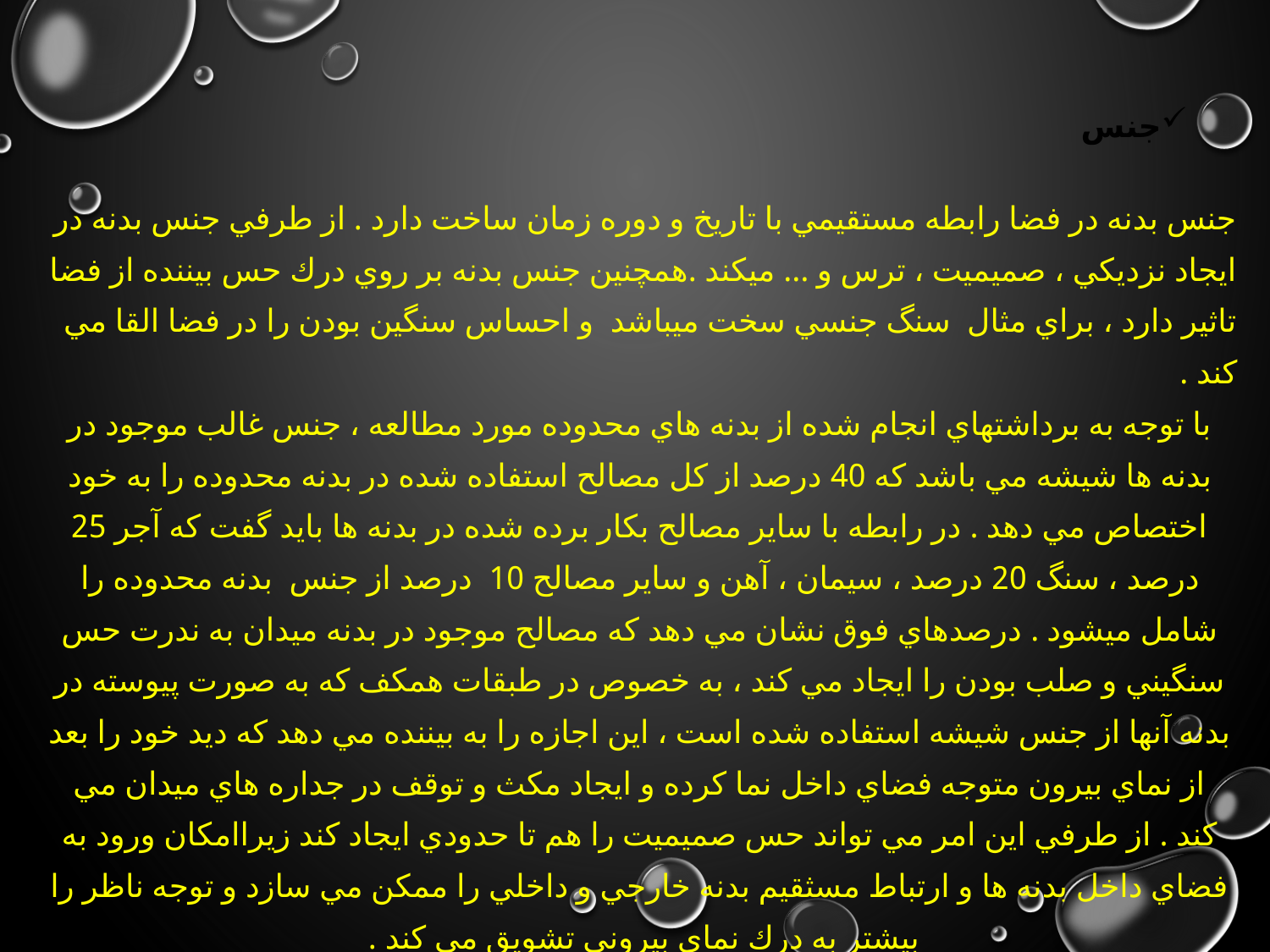

جنس
جنس بدنه در فضا رابطه مستقيمي با تاريخ و دوره زمان ساخت دارد . از طرفي جنس بدنه در ايجاد نزديكي ، صميميت ، ترس و … ميكند .همچنين جنس بدنه بر روي درك حس بيننده از فضا تاثير دارد ، براي مثال  سنگ جنسي سخت ميباشد  و احساس سنگين بودن را در فضا القا مي كند .
با توجه به برداشتهاي انجام شده از بدنه هاي محدوده مورد مطالعه ، جنس غالب موجود در بدنه ها شيشه مي باشد كه 40 درصد از كل مصالح استفاده شده در بدنه محدوده را به خود اختصاص مي دهد . در رابطه با ساير مصالح بكار برده شده در بدنه ها بايد گفت كه آجر 25 درصد ، سنگ 20 درصد ، سيمان ، آهن و ساير مصالح 10  درصد از جنس  بدنه محدوده را شامل ميشود . درصدهاي فوق نشان مي دهد كه مصالح موجود در بدنه ميدان به ندرت حس سنگيني و صلب بودن را ايجاد مي كند ، به خصوص در طبقات همكف كه به صورت پيوسته در بدنه آنها از جنس شيشه استفاده شده است ، اين اجازه را به بيننده مي دهد كه ديد خود را بعد از نماي بيرون متوجه فضاي داخل نما كرده و ايجاد مكث و توقف در جداره هاي ميدان مي كند . از طرفي اين امر مي تواند حس صميميت را هم تا حدودي ايجاد كند زيراامكان ورود به فضاي داخل بدنه ها و ارتباط مسثقيم بدنه خارجي و داخلي را ممكن مي سازد و توجه ناظر را بيشتر به درك نماي بيروني تشويق مي كند .